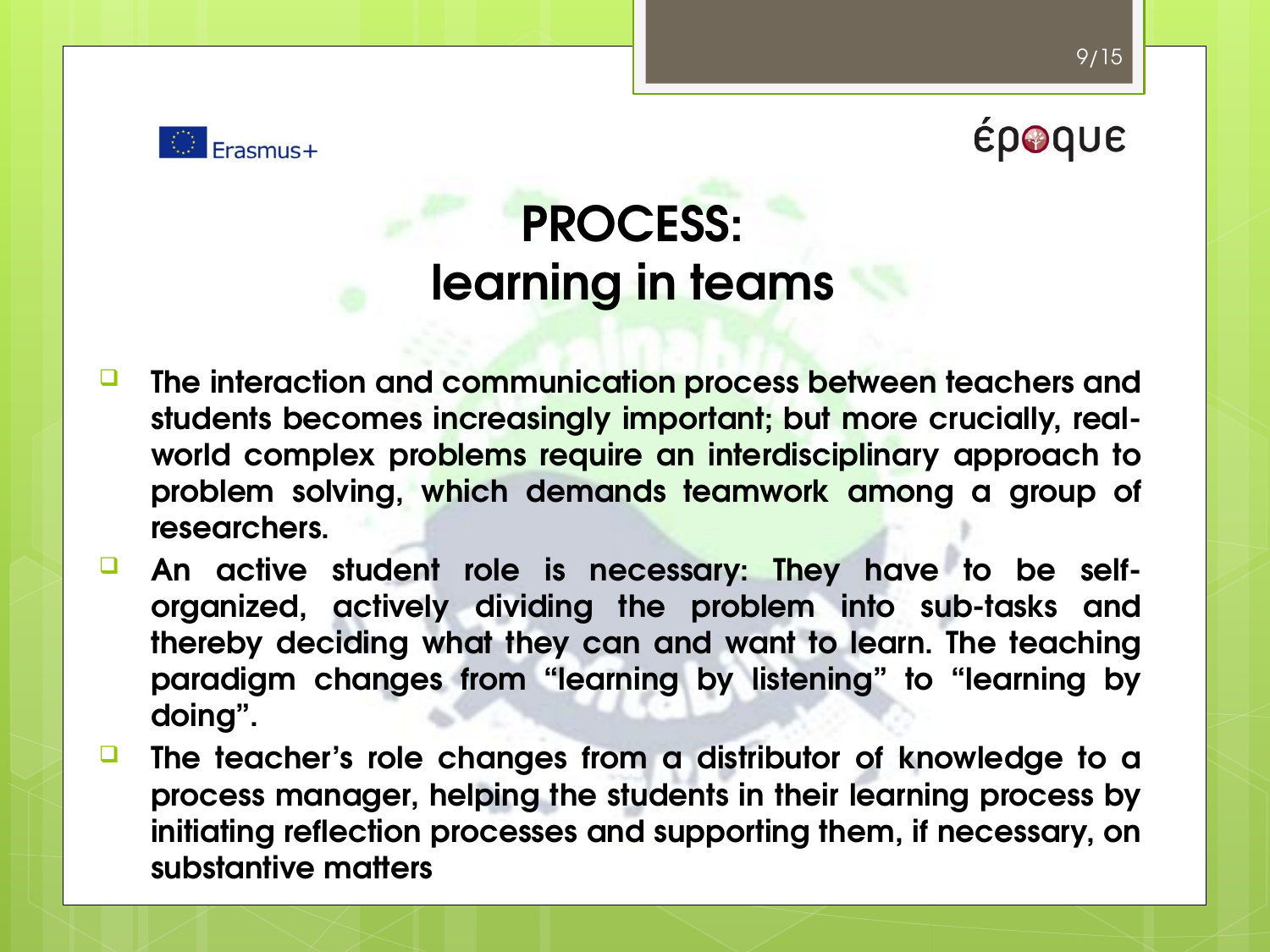

9/15
# PROCESS: learning in teams
The interaction and communication process between teachers and students becomes increasingly important; but more crucially, real-world complex problems require an interdisciplinary approach to problem solving, which demands teamwork among a group of researchers.
An active student role is necessary: They have to be self- organized, actively dividing the problem into sub-tasks and thereby deciding what they can and want to learn. The teaching paradigm changes from “learning by listening” to “learning by doing”.
The teacher’s role changes from a distributor of knowledge to a process manager, helping the students in their learning process by initiating reflection processes and supporting them, if necessary, on substantive matters